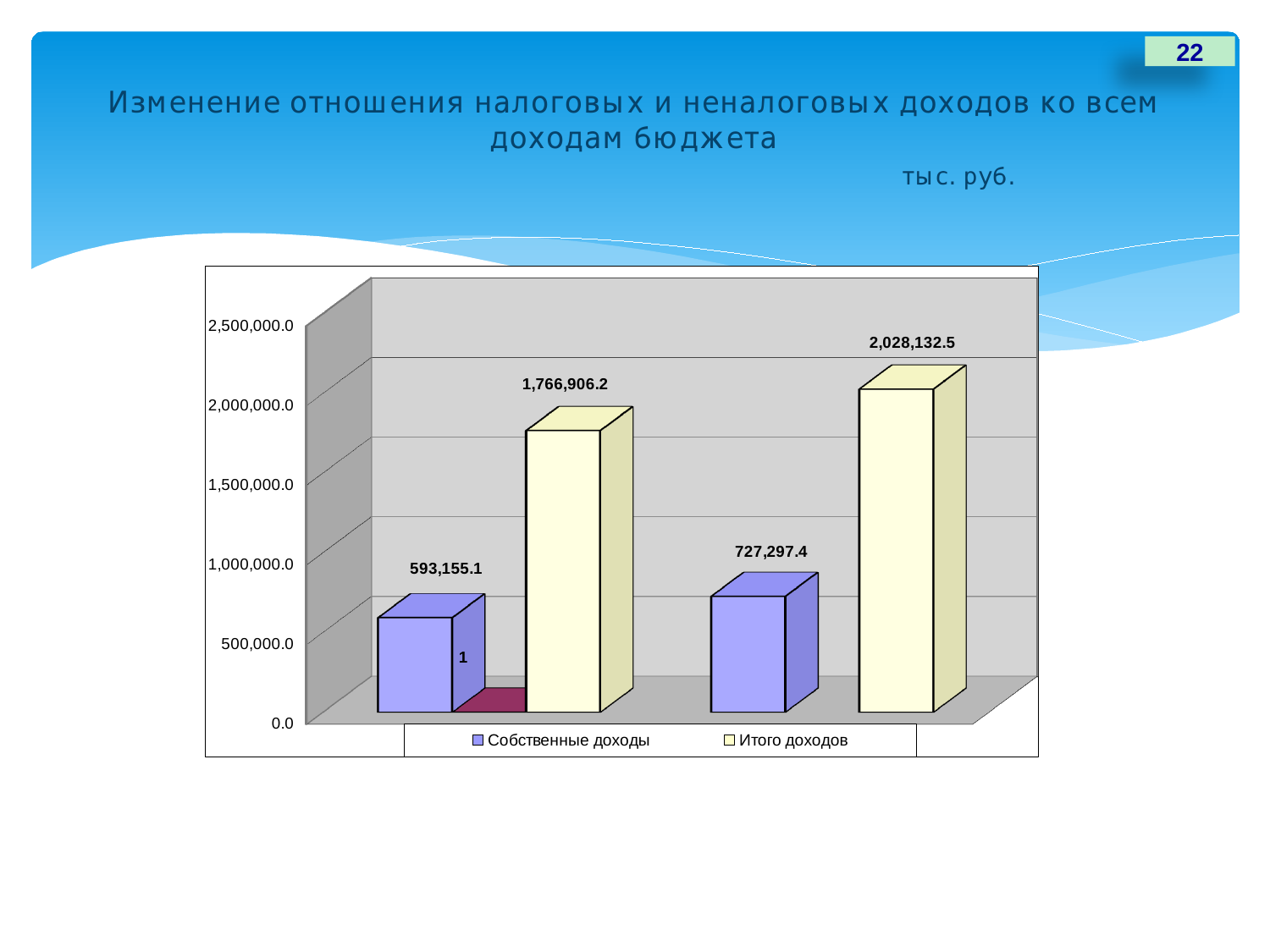

22
# Изменение отношения налоговых и неналоговых доходов ко всем доходам бюджета тыс. руб.

[unsupported chart]